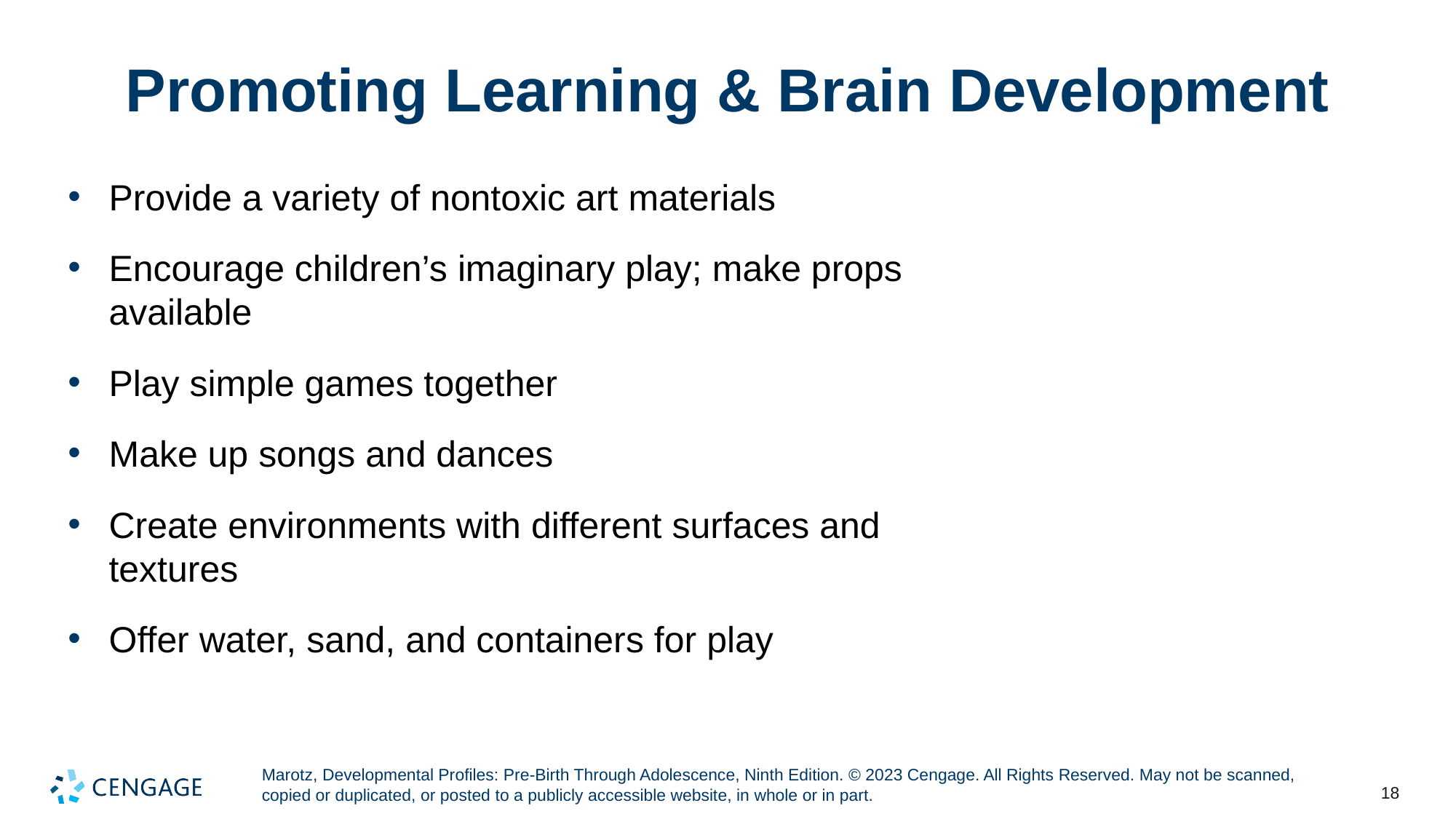

# Promoting Learning & Brain Development
Provide a variety of nontoxic art materials
Encourage children’s imaginary play; make props available
Play simple games together
Make up songs and dances
Create environments with different surfaces and textures
Offer water, sand, and containers for play